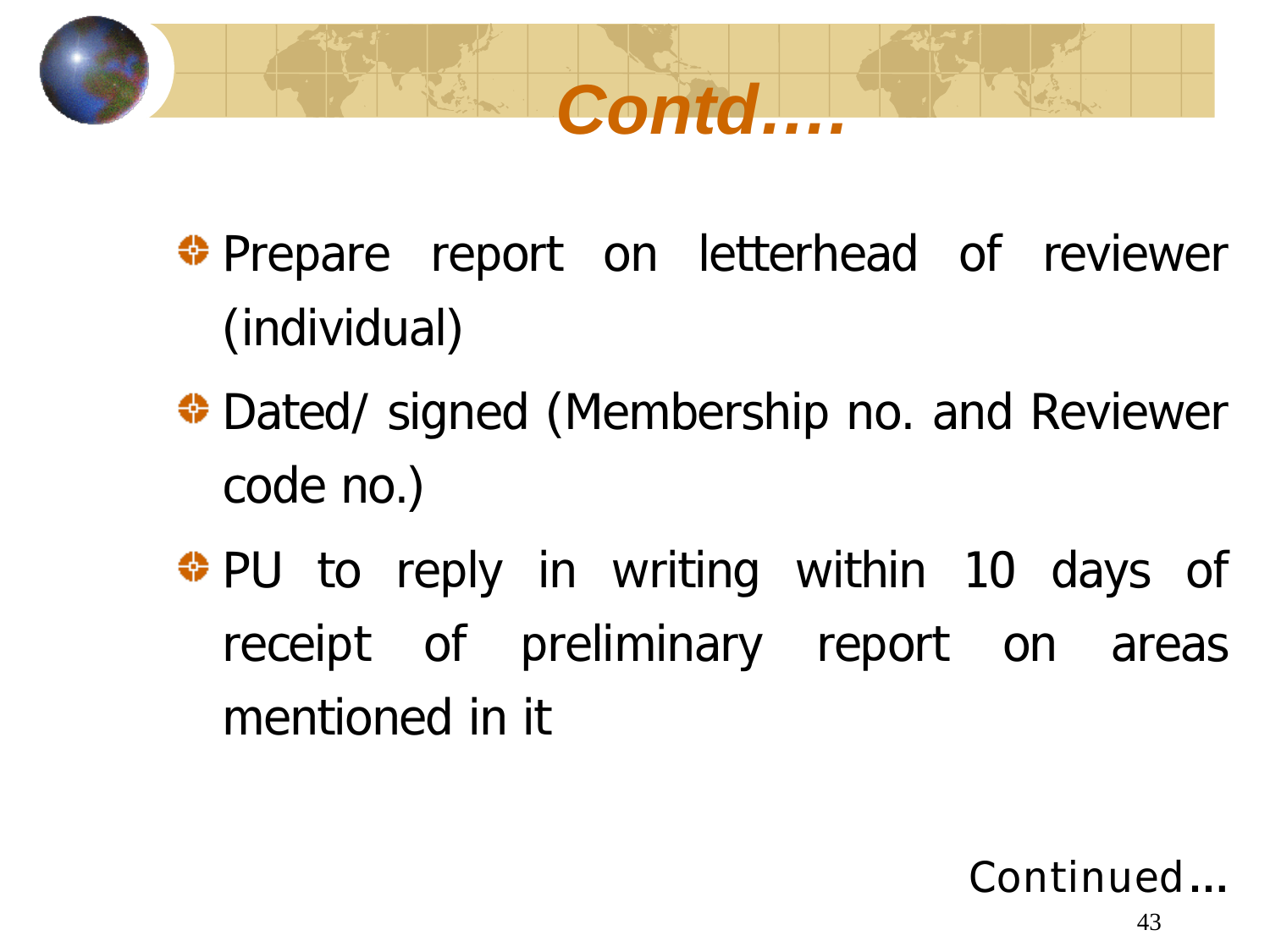

Contd….
Prepare report on letterhead of reviewer (individual)
Dated/ signed (Membership no. and Reviewer code no.)
PU to reply in writing within 10 days of receipt of preliminary report on areas mentioned in it

Continued…
43